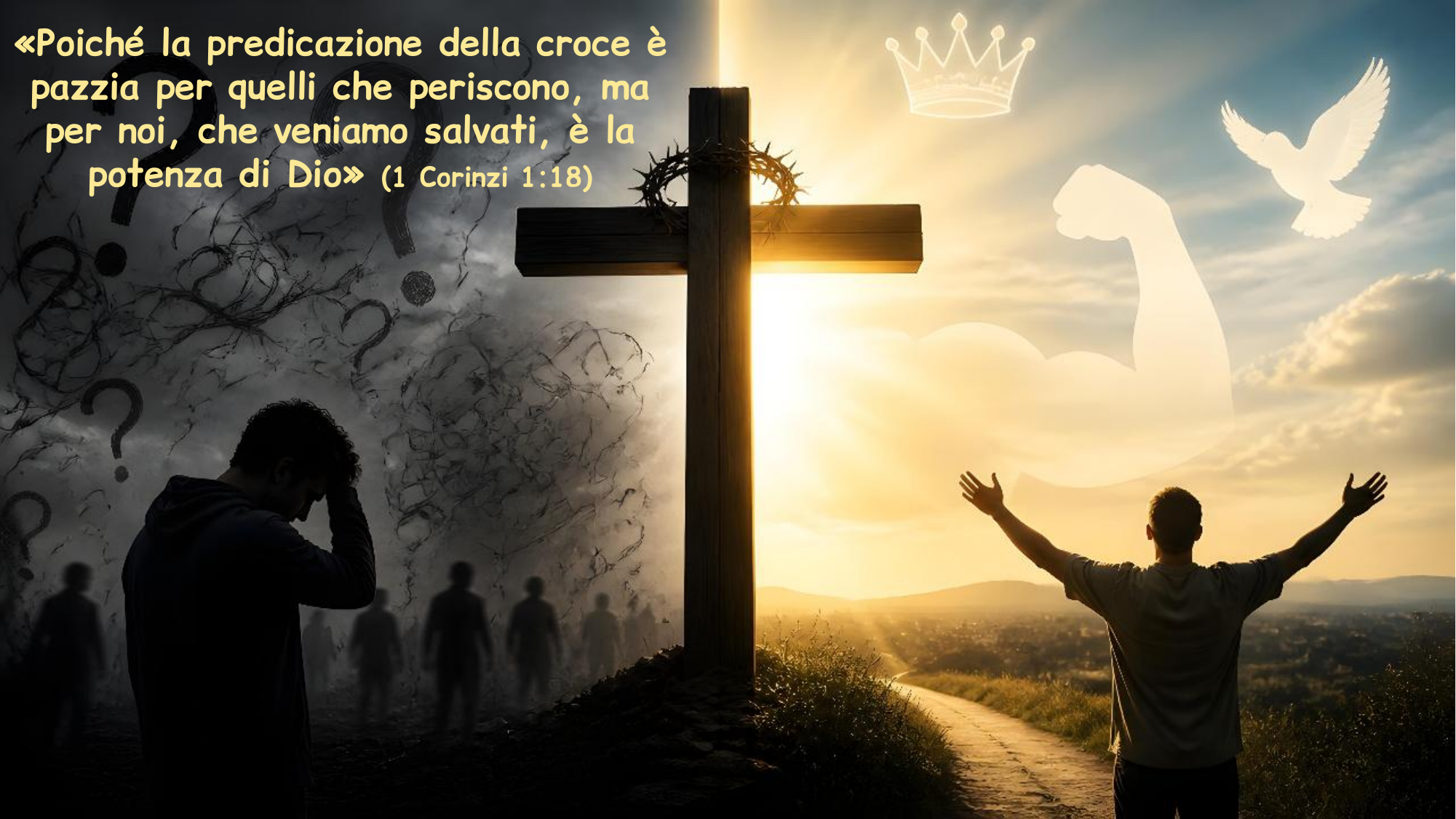

«Poiché la predicazione della croce è pazzia per quelli che periscono, ma per noi, che veniamo salvati, è la potenza di Dio» (1 Corinzi 1:18)